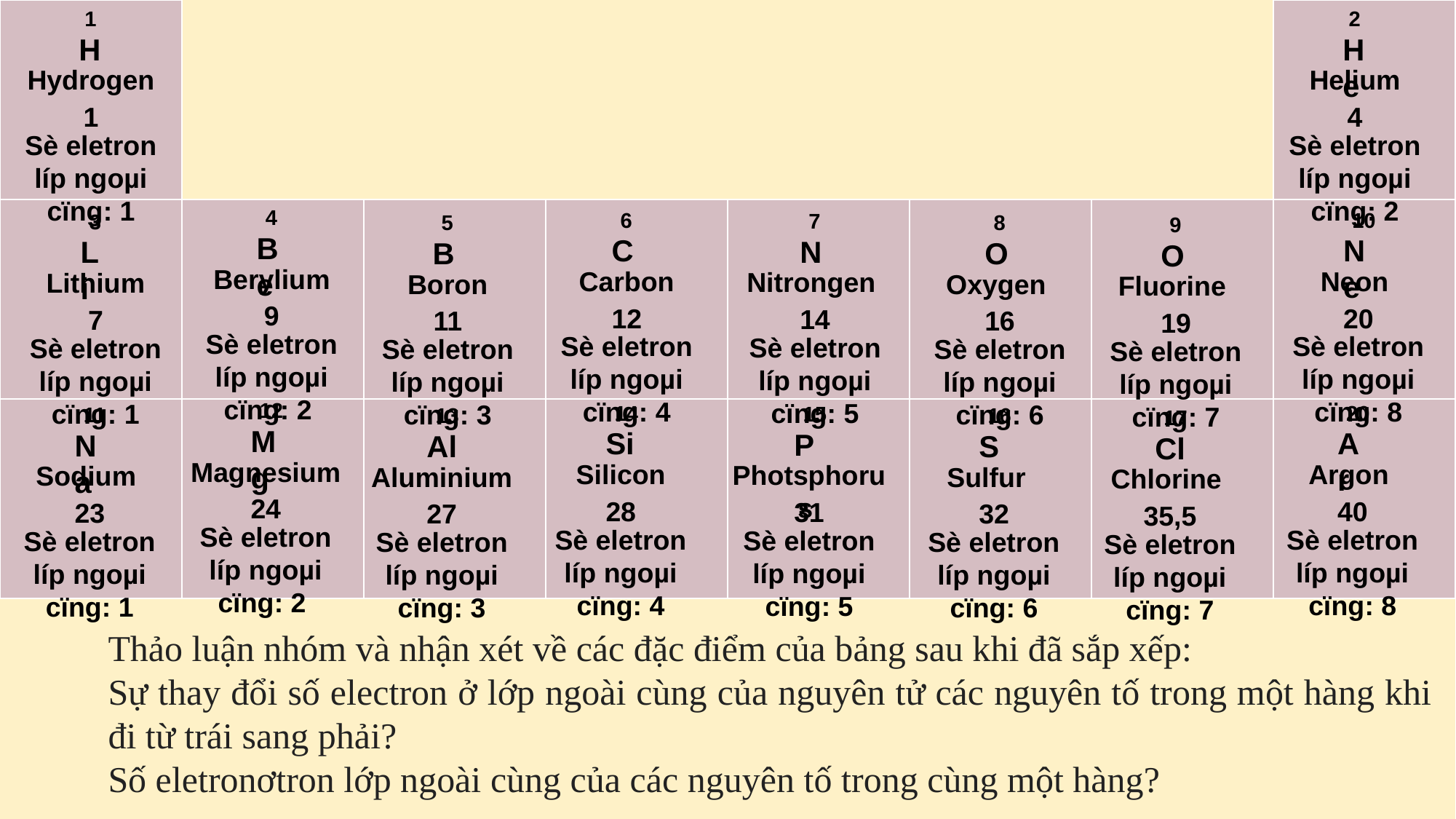

|  |  |  |  |  |  |  |  |
| --- | --- | --- | --- | --- | --- | --- | --- |
|  |  |  |  |  |  |  |  |
|  |  |  |  |  |  |  |  |
1

H
Hydrogen
1
Sè eletron líp ngoµi cïng: 1
2

He
Helium
4
Sè eletron líp ngoµi cïng: 2
4

Be
Berylium
9
Sè eletron líp ngoµi cïng: 2
6

C
Carbon
12
Sè eletron líp ngoµi cïng: 4
10

Ne
Neon
20
Sè eletron líp ngoµi cïng: 8
7

N
Nitrongen
14
Sè eletron líp ngoµi cïng: 5
3

Li
Lithium
7
Sè eletron líp ngoµi cïng: 1
5

B
Boron
11
Sè eletron líp ngoµi cïng: 3
8

O
Oxygen
16
Sè eletron líp ngoµi cïng: 6
9

O
Fluorine
19
Sè eletron líp ngoµi cïng: 7
12

Mg
Magnesium
24
Sè eletron líp ngoµi cïng: 2
14

Si
Silicon
28
Sè eletron líp ngoµi cïng: 4
20

Ar
Argon
40
Sè eletron líp ngoµi cïng: 8
15

P
Photsphorus
31
Sè eletron líp ngoµi cïng: 5
11

Na
Sodium
23
Sè eletron líp ngoµi cïng: 1
13

Al
Aluminium
27
Sè eletron líp ngoµi cïng: 3
16

S
Sulfur
32
Sè eletron líp ngoµi cïng: 6
17

Cl
Chlorine
35,5
Sè eletron líp ngoµi cïng: 7
Thảo luận nhóm và nhận xét về các đặc điểm của bảng sau khi đã sắp xếp:
Sự thay đổi số electron ở lớp ngoài cùng của nguyên tử các nguyên tố trong một hàng khi đi từ trái sang phải?
Số eletronơtron lớp ngoài cùng của các nguyên tố trong cùng một hàng?